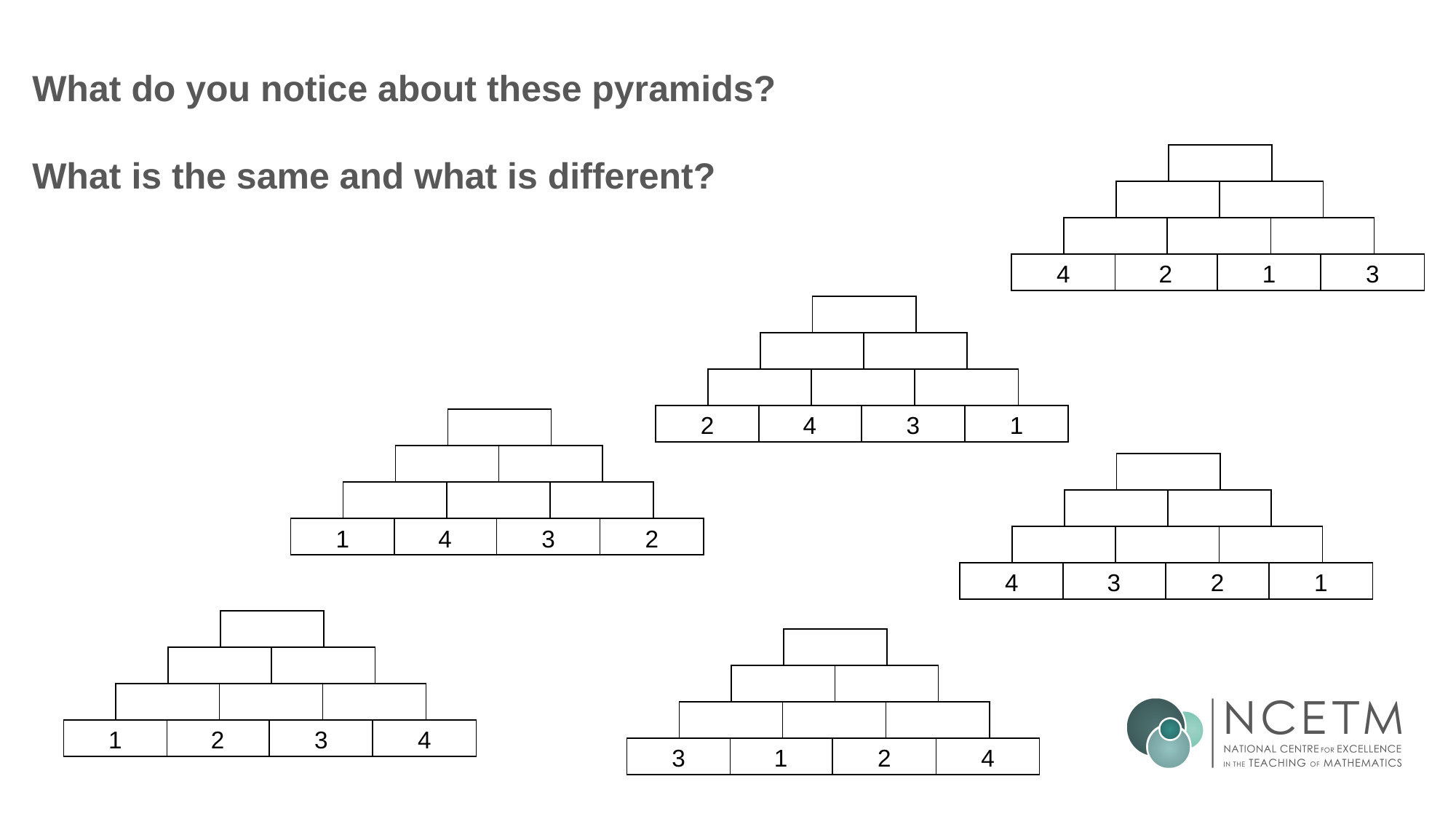

# What do you notice about these pyramids? What is the same and what is different?

4
2
1
3

2
4
3
1

1
4
3
2

4
3
2
1

1
2
3
4
3
1
2
4